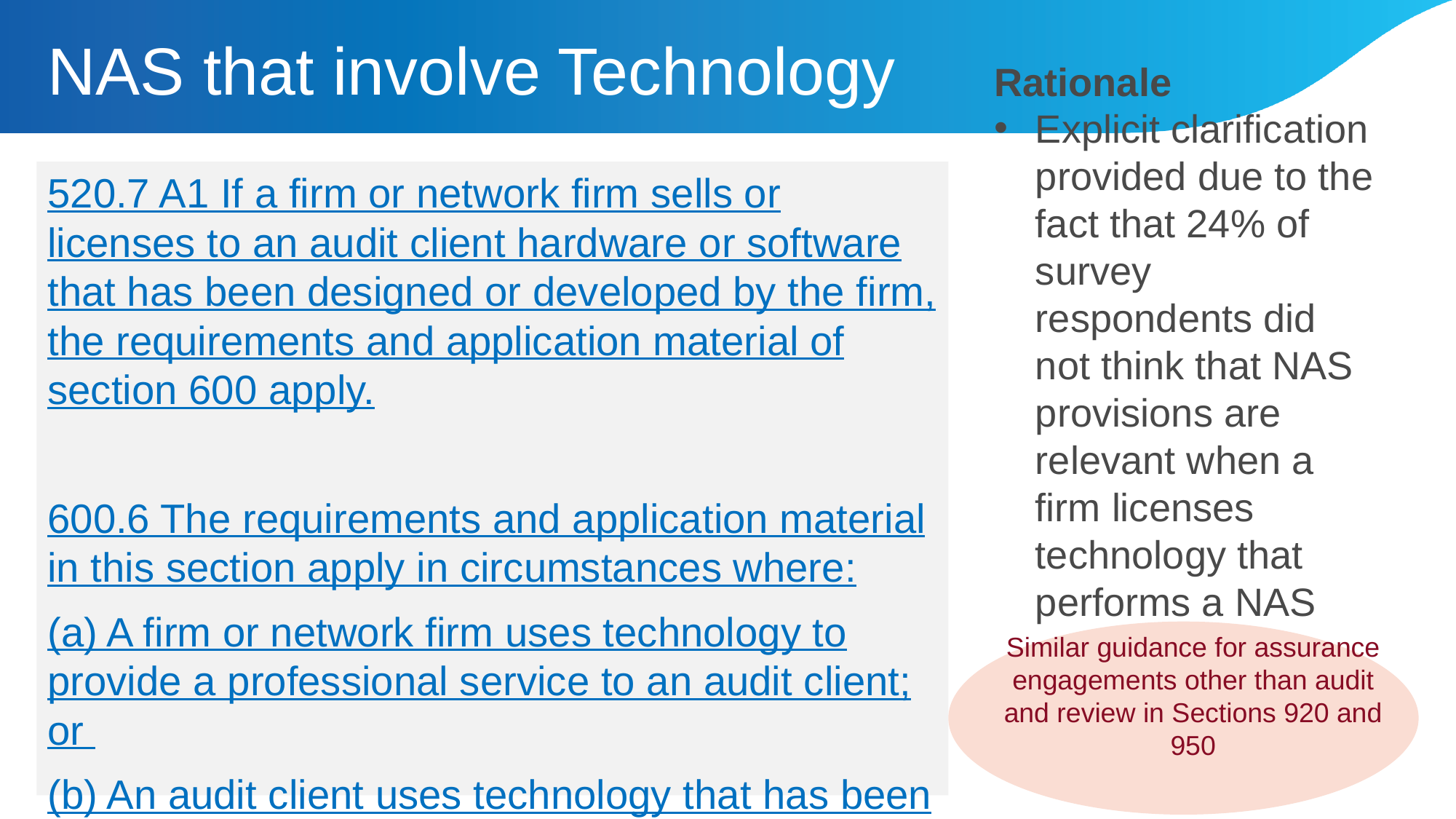

# NAS that involve Technology
520.7 A1 If a firm or network firm sells or licenses to an audit client hardware or software that has been designed or developed by the firm, the requirements and application material of section 600 apply.

600.6 The requirements and application material in this section apply in circumstances where:
(a) A firm or network firm uses technology to provide a professional service to an audit client; or
(b) An audit client uses technology that has been sold or licensed to it by the firm or a network firm.

Rationale
Explicit clarification provided due to the fact that 24% of survey respondents did not think that NAS provisions are relevant when a firm licenses technology that performs a NAS

Similar guidance for assurance engagements other than audit and review in Sections 920 and 950